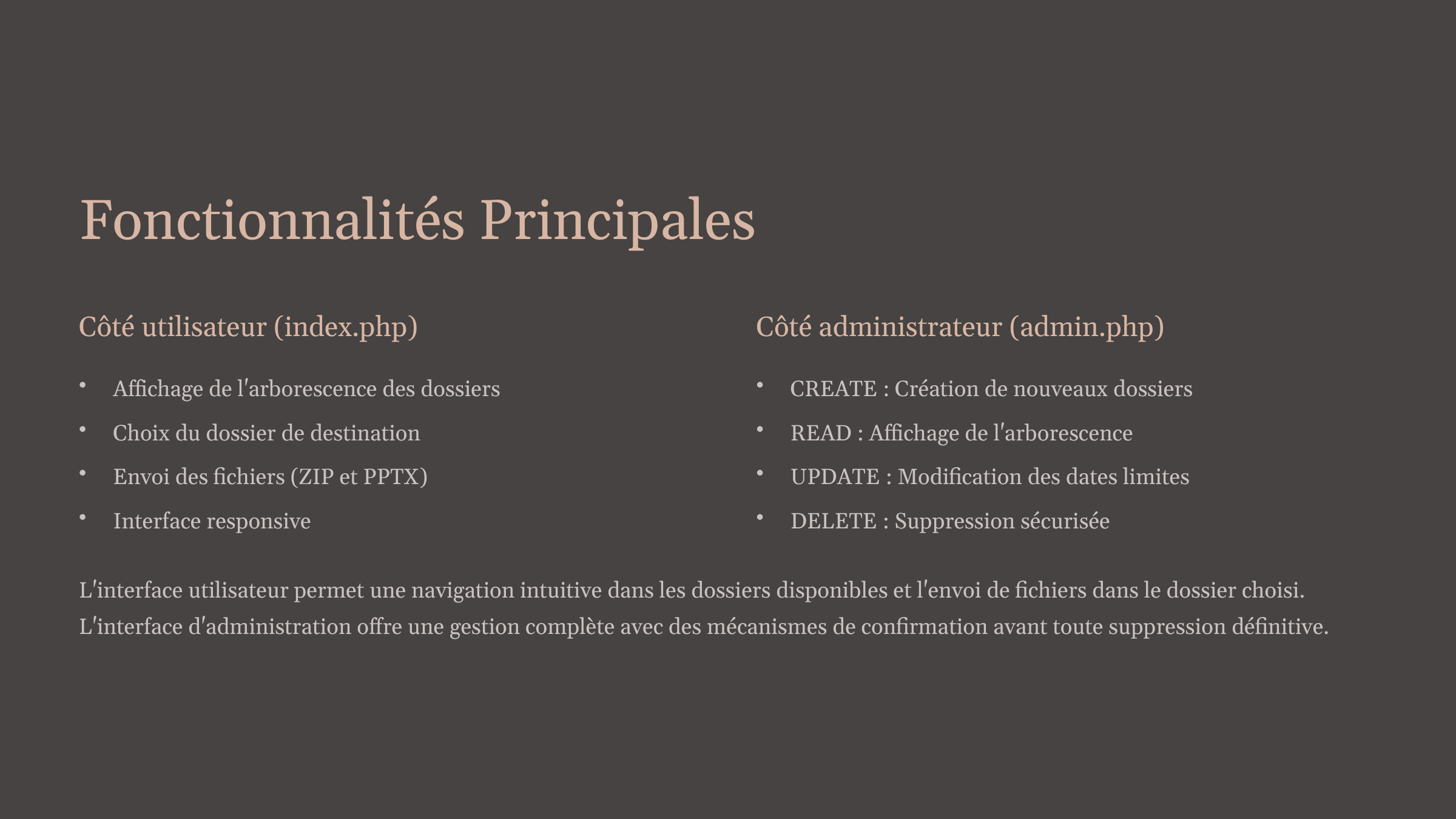

Fonctionnalités Principales
Côté utilisateur (index.php)
Côté administrateur (admin.php)
Affichage de l'arborescence des dossiers
CREATE : Création de nouveaux dossiers
Choix du dossier de destination
READ : Affichage de l'arborescence
Envoi des fichiers (ZIP et PPTX)
UPDATE : Modification des dates limites
Interface responsive
DELETE : Suppression sécurisée
L'interface utilisateur permet une navigation intuitive dans les dossiers disponibles et l'envoi de fichiers dans le dossier choisi. L'interface d'administration offre une gestion complète avec des mécanismes de confirmation avant toute suppression définitive.